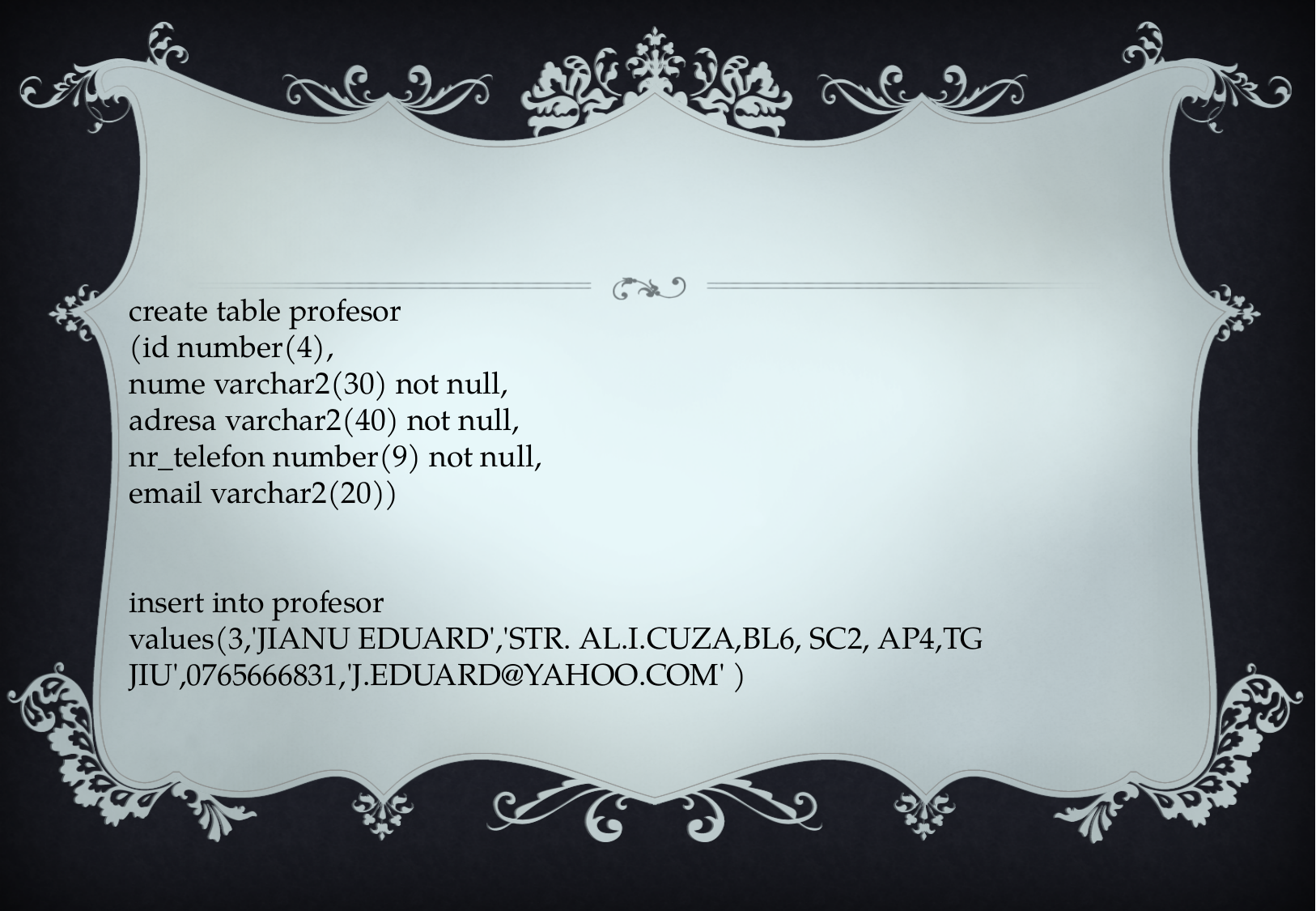

create table profesor
(id number(4),
nume varchar2(30) not null,
adresa varchar2(40) not null,
nr_telefon number(9) not null,
email varchar2(20))

insert into profesor
values(3,'JIANU EDUARD','STR. AL.I.CUZA,BL6, SC2, AP4,TG JIU',0765666831,'J.EDUARD@YAHOO.COM' )